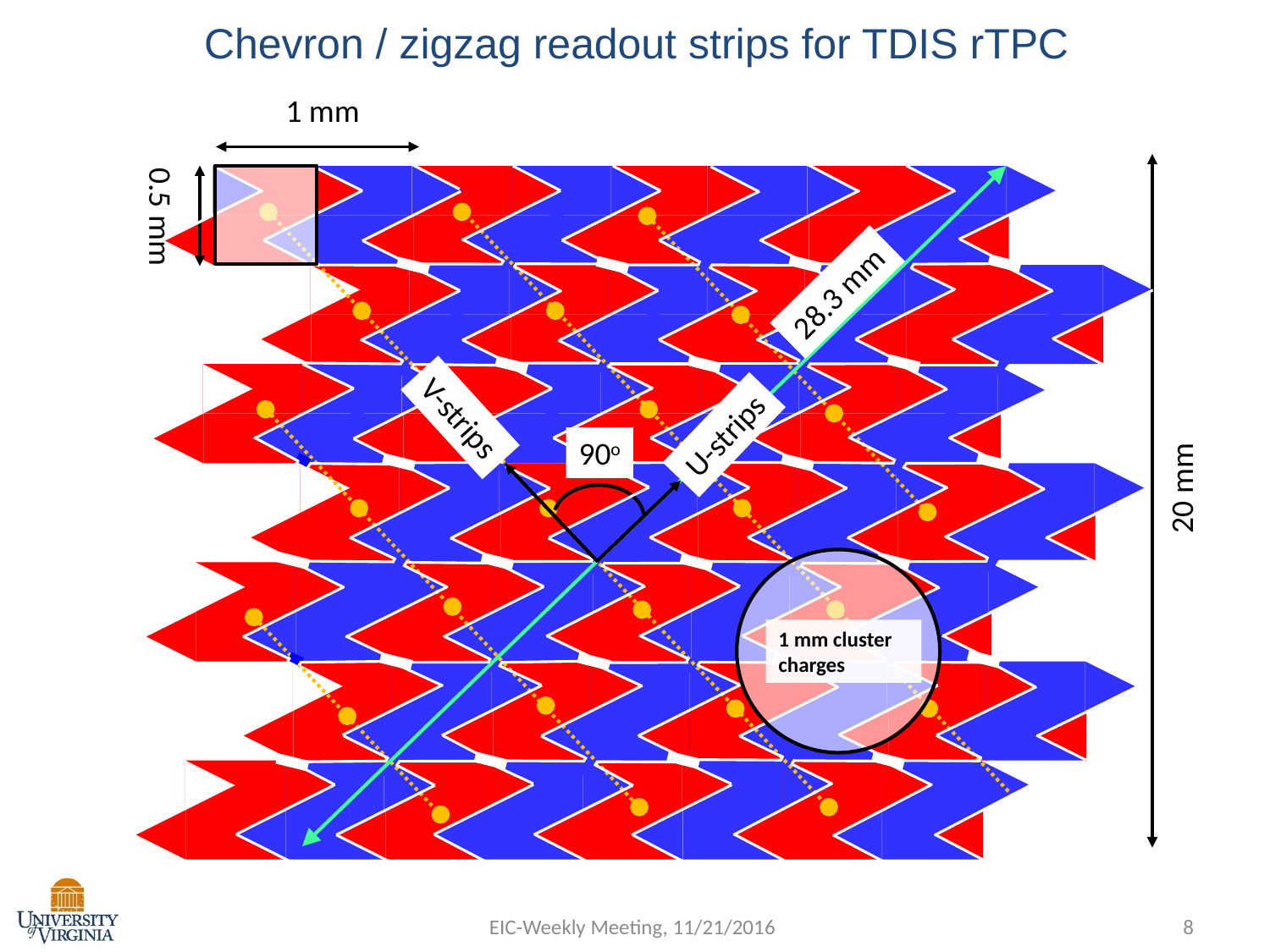

Chevron / zigzag readout strips for TDIS rTPC
1 mm

0.5 mm
28.3 mm
V-strips
U-strips
90o

20 mm

1 mm cluster charges

EIC-Weekly Meeting, 11/21/2016
8